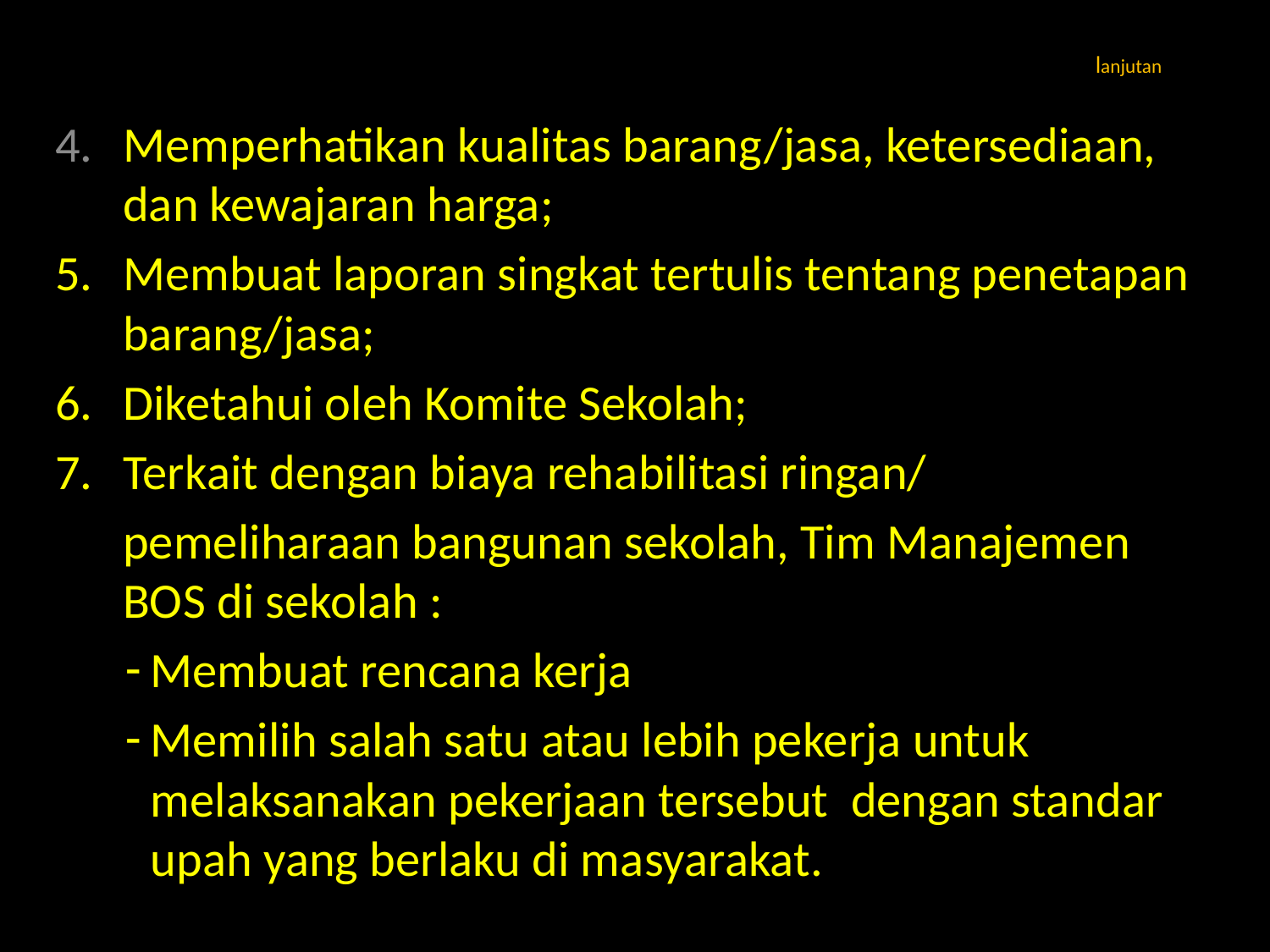

# lanjutan
4.	Memperhatikan kualitas barang/jasa, ketersediaan, dan kewajaran harga;
Membuat laporan singkat tertulis tentang penetapan barang/jasa;
Diketahui oleh Komite Sekolah;
Terkait dengan biaya rehabilitasi ringan/
	pemeliharaan bangunan sekolah, Tim Manajemen BOS di sekolah :
Membuat rencana kerja
Memilih salah satu atau lebih pekerja untuk melaksanakan pekerjaan tersebut  dengan standar upah yang berlaku di masyarakat.